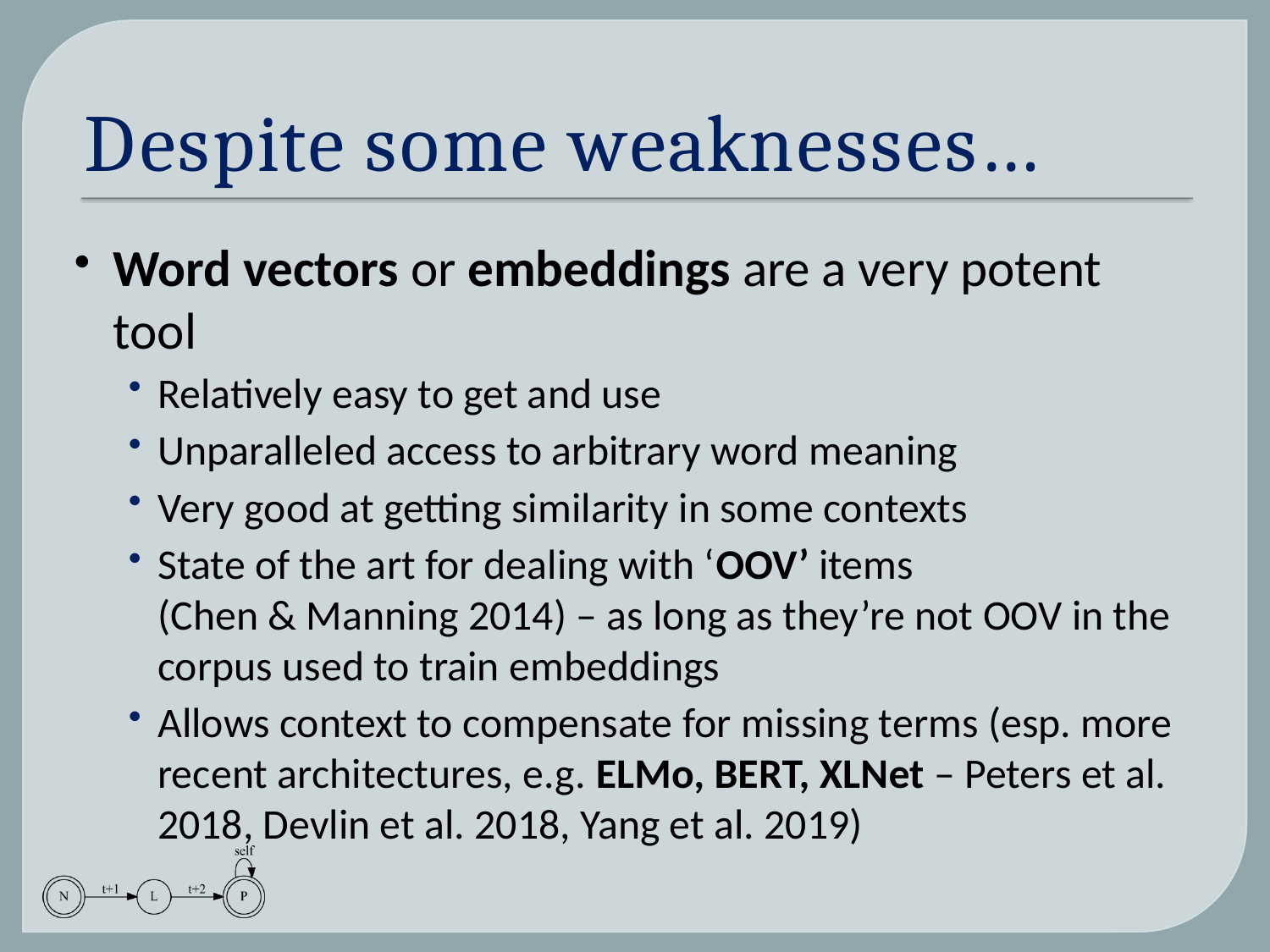

# Despite some weaknesses…
Word vectors or embeddings are a very potent tool
Relatively easy to get and use
Unparalleled access to arbitrary word meaning
Very good at getting similarity in some contexts
State of the art for dealing with ‘OOV’ items
(Chen & Manning 2014) – as long as they’re not OOV in the corpus used to train embeddings
Allows context to compensate for missing terms (esp. more recent architectures, e.g. ELMo, BERT, XLNet – Peters et al. 2018, Devlin et al. 2018, Yang et al. 2019)